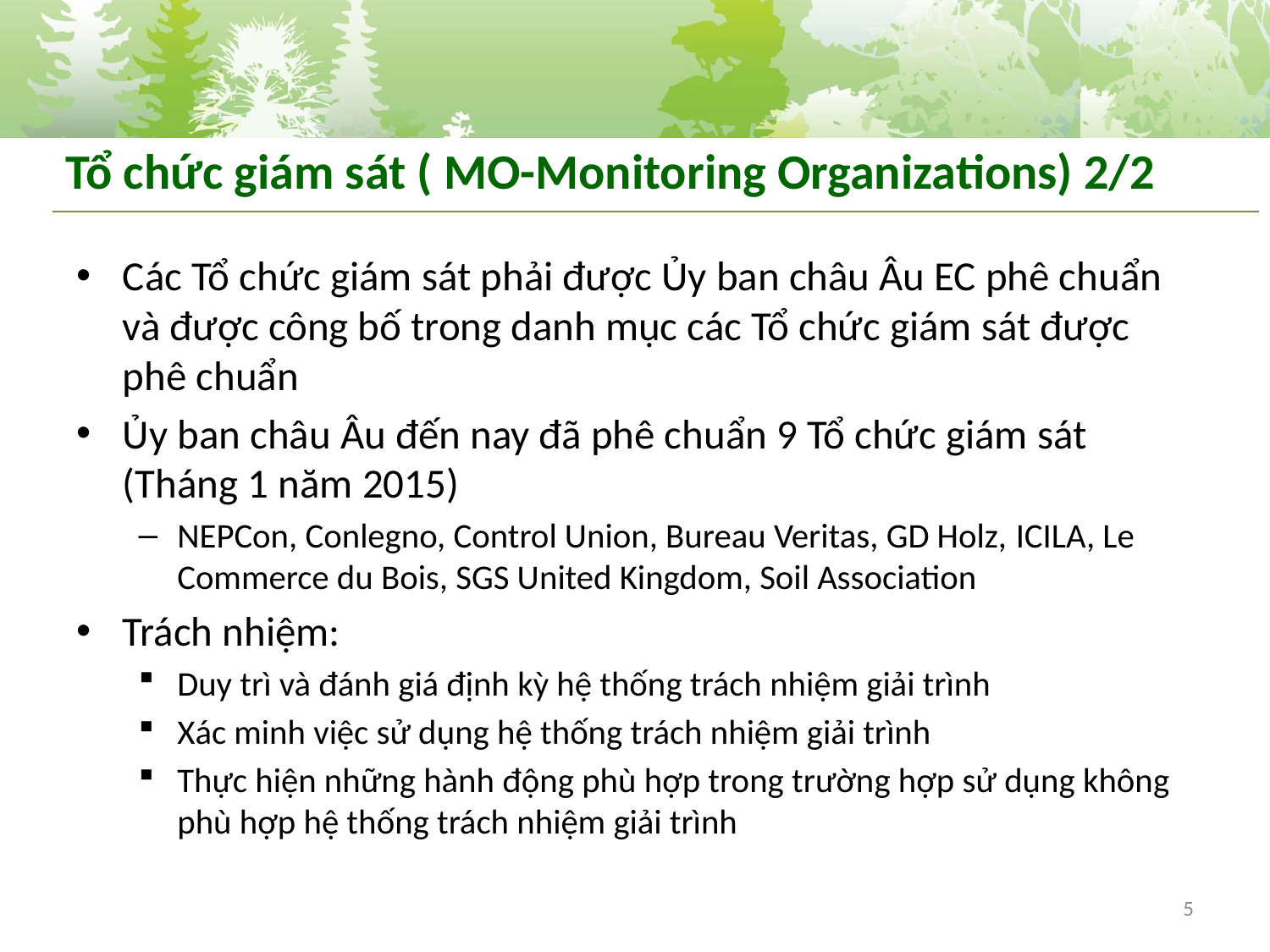

# Tổ chức giám sát ( MO-Monitoring Organizations) 2/2
Các Tổ chức giám sát phải được Ủy ban châu Âu EC phê chuẩn và được công bố trong danh mục các Tổ chức giám sát được phê chuẩn
Ủy ban châu Âu đến nay đã phê chuẩn 9 Tổ chức giám sát (Tháng 1 năm 2015)
NEPCon, Conlegno, Control Union, Bureau Veritas, GD Holz, ICILA, Le Commerce du Bois, SGS United Kingdom, Soil Association
Trách nhiệm:
Duy trì và đánh giá định kỳ hệ thống trách nhiệm giải trình
Xác minh việc sử dụng hệ thống trách nhiệm giải trình
Thực hiện những hành động phù hợp trong trường hợp sử dụng không phù hợp hệ thống trách nhiệm giải trình
5